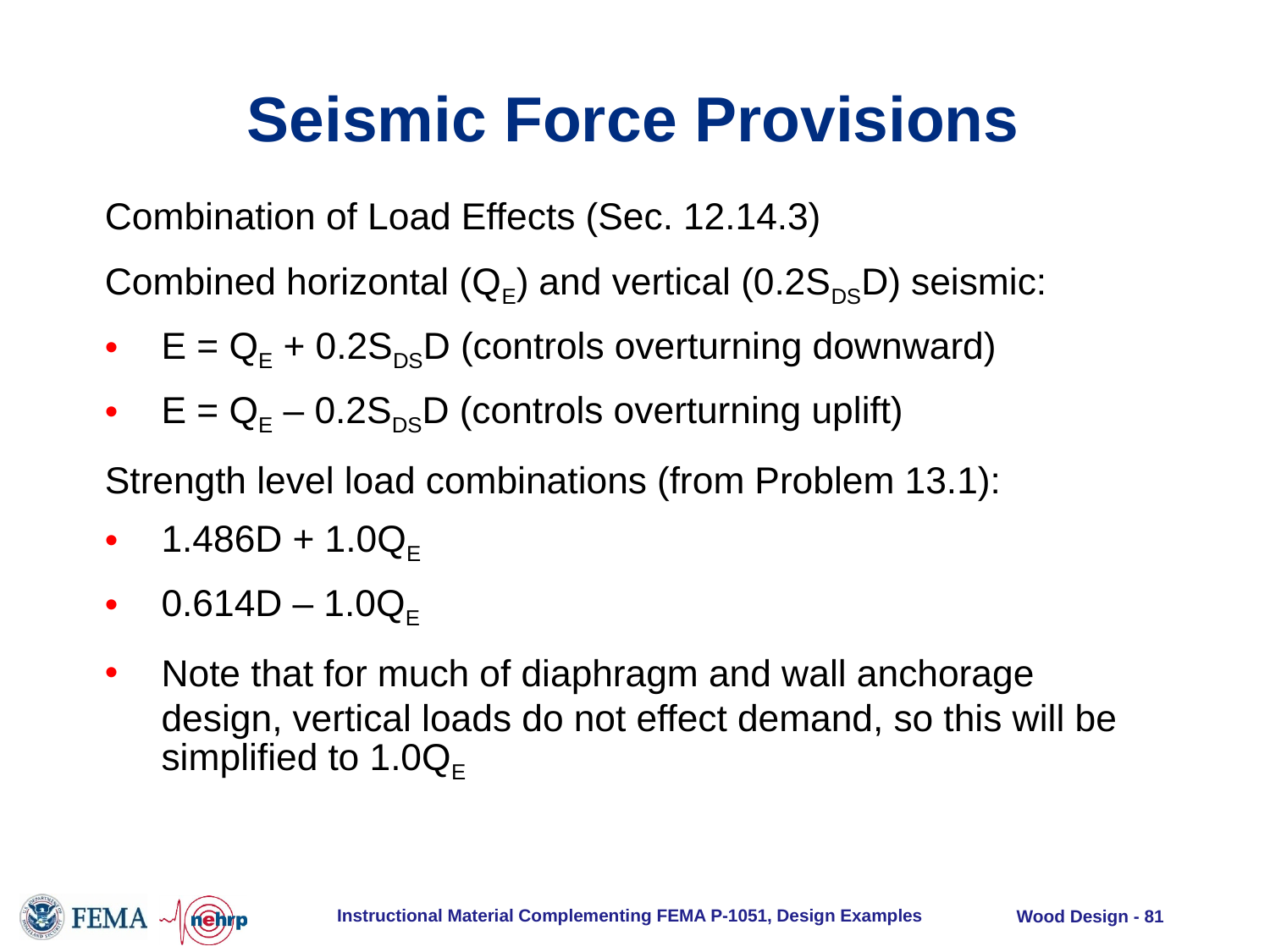

# Seismic Force Provisions
Combination of Load Effects (Sec. 12.14.3)
Combined horizontal (QE) and vertical (0.2SDSD) seismic:
E = QE + 0.2SDSD (controls overturning downward)
E = QE – 0.2SDSD (controls overturning uplift)
Strength level load combinations (from Problem 13.1):
1.486D + 1.0QE
0.614D – 1.0QE
Note that for much of diaphragm and wall anchorage design, vertical loads do not effect demand, so this will be simplified to 1.0QE